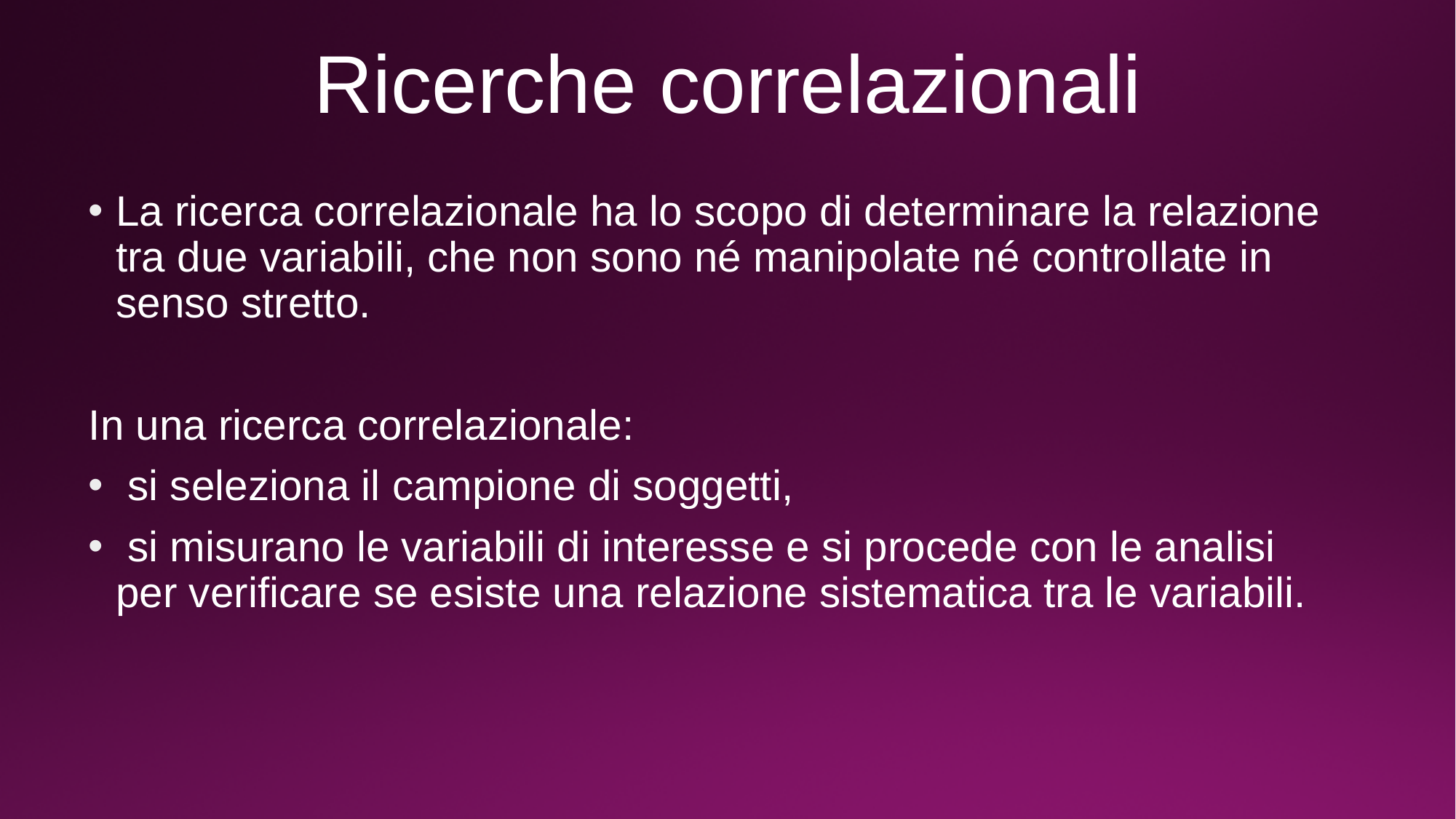

# Ricerche correlazionali
La ricerca correlazionale ha lo scopo di determinare la relazione tra due variabili, che non sono né manipolate né controllate in senso stretto.

In una ricerca correlazionale:
 si seleziona il campione di soggetti,
 si misurano le variabili di interesse e si procede con le analisi per verificare se esiste una relazione sistematica tra le variabili.